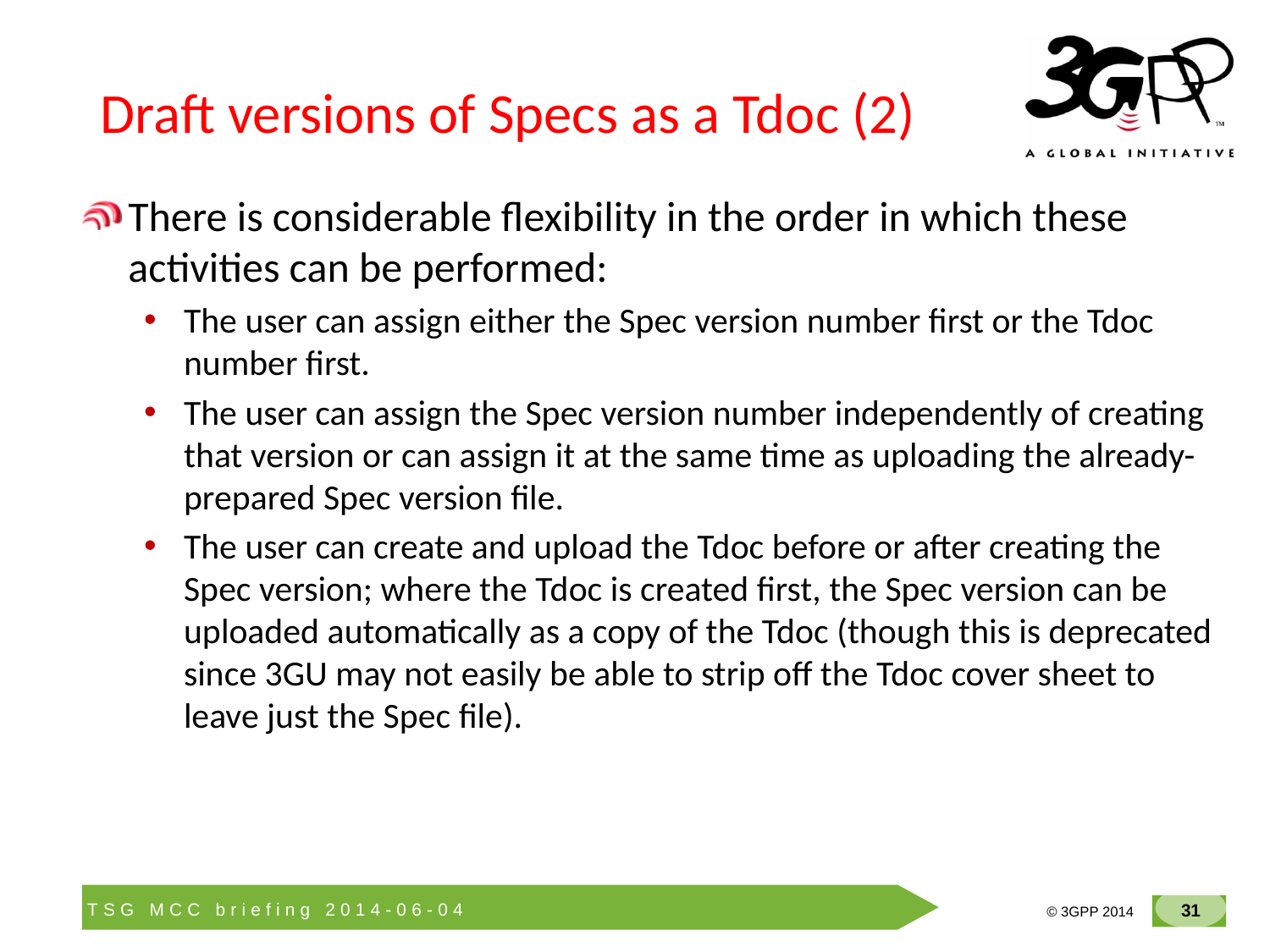

# Draft versions of Specs as a Tdoc (2)
There is considerable flexibility in the order in which these activities can be performed:
The user can assign either the Spec version number first or the Tdoc number first.
The user can assign the Spec version number independently of creating that version or can assign it at the same time as uploading the already-prepared Spec version file.
The user can create and upload the Tdoc before or after creating the Spec version; where the Tdoc is created first, the Spec version can be uploaded automatically as a copy of the Tdoc (though this is deprecated since 3GU may not easily be able to strip off the Tdoc cover sheet to leave just the Spec file).